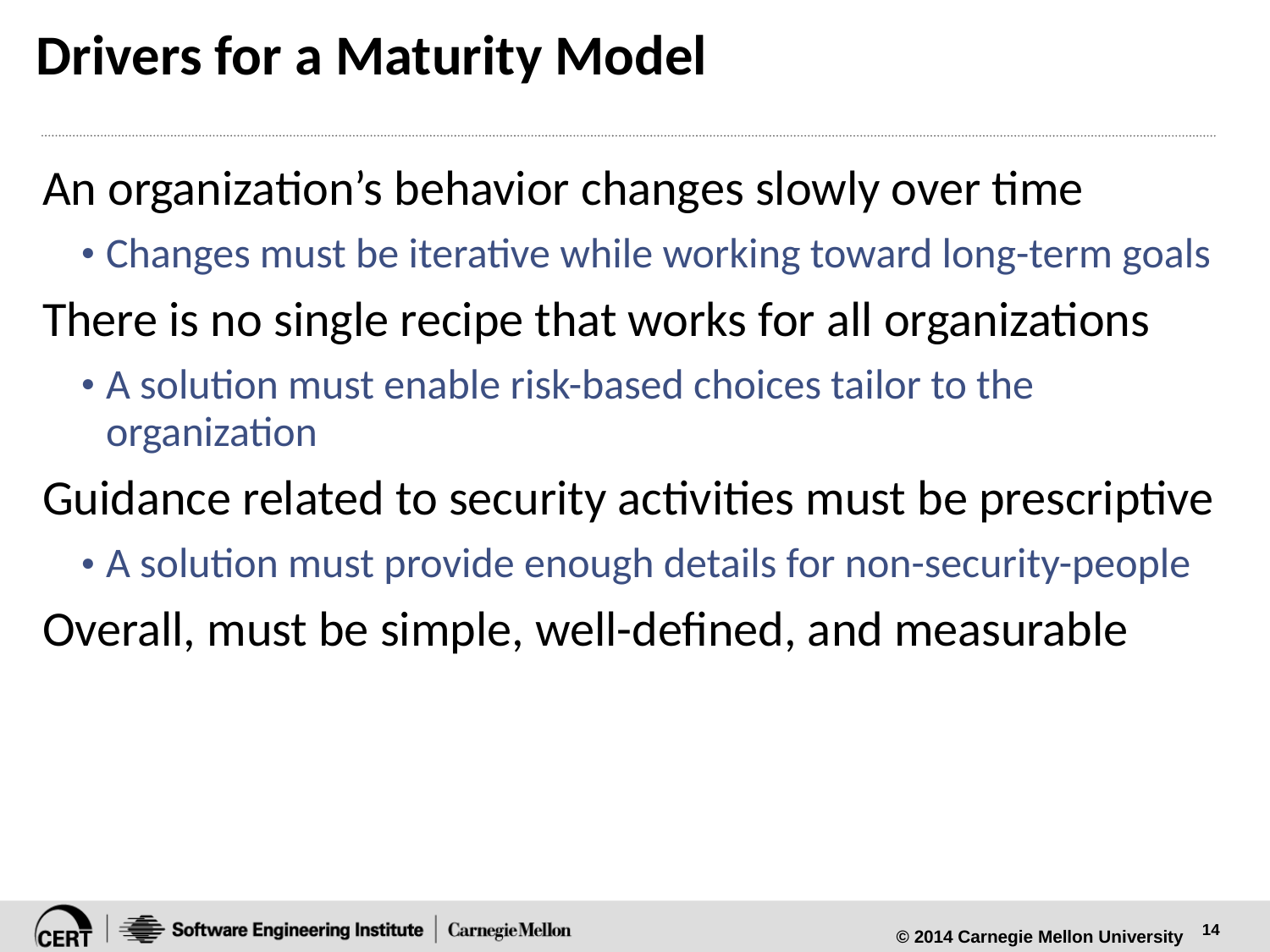

# Drivers for a Maturity Model
An organization’s behavior changes slowly over time
Changes must be iterative while working toward long-term goals
There is no single recipe that works for all organizations
A solution must enable risk-based choices tailor to the organization
Guidance related to security activities must be prescriptive
A solution must provide enough details for non-security-people
Overall, must be simple, well-defined, and measurable